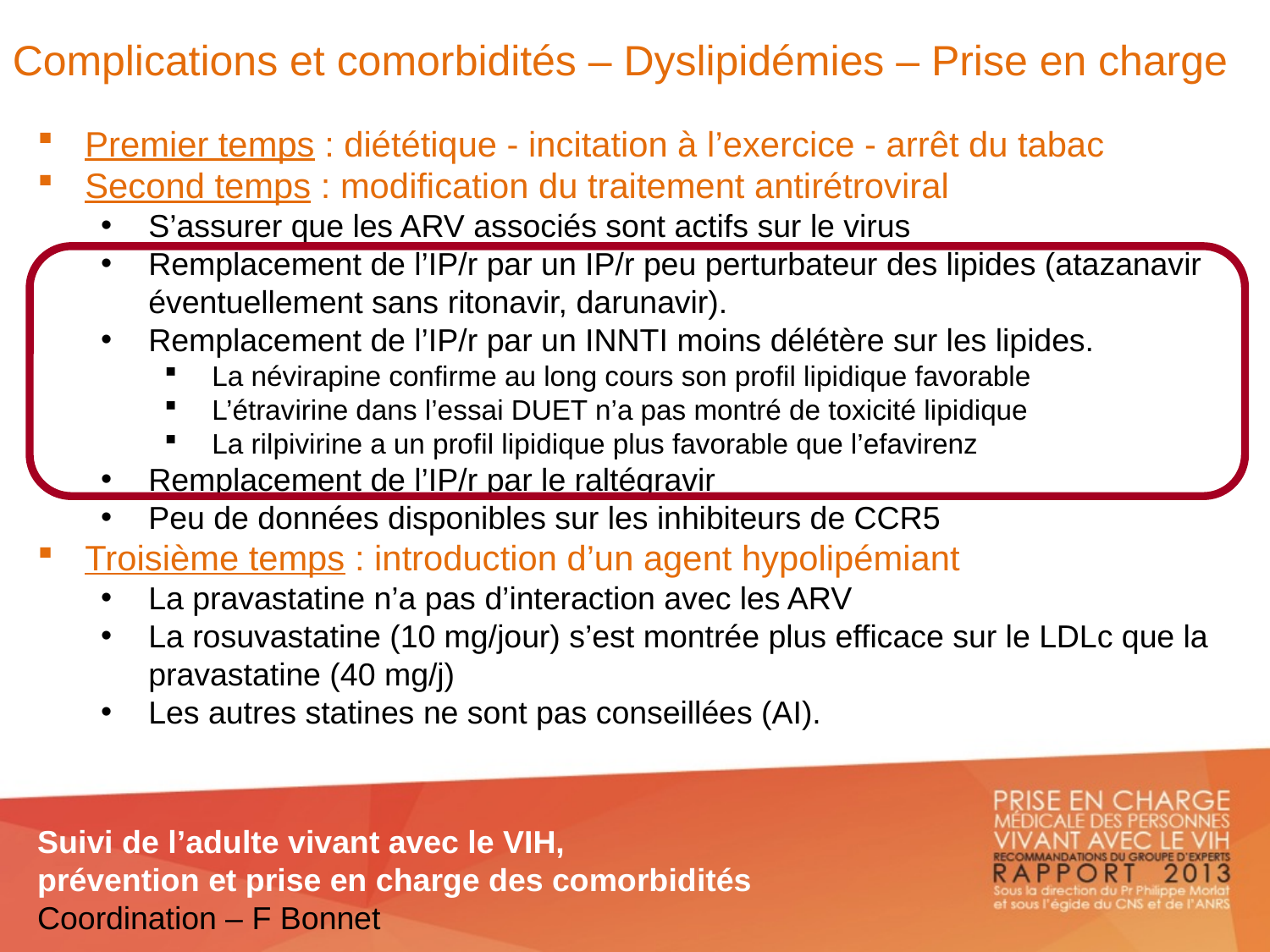

Complications et comorbidités – Dyslipidémies – Prise en charge
Premier temps : diététique - incitation à l’exercice - arrêt du tabac
Second temps : modification du traitement antirétroviral
S’assurer que les ARV associés sont actifs sur le virus
Remplacement de l’IP/r par un IP/r peu perturbateur des lipides (atazanavir éventuellement sans ritonavir, darunavir).
Remplacement de l’IP/r par un INNTI moins délétère sur les lipides.
La névirapine confirme au long cours son profil lipidique favorable
L’étravirine dans l’essai DUET n’a pas montré de toxicité lipidique
La rilpivirine a un profil lipidique plus favorable que l’efavirenz
Remplacement de l’IP/r par le raltégravir
Peu de données disponibles sur les inhibiteurs de CCR5
Troisième temps : introduction d’un agent hypolipémiant
La pravastatine n’a pas d’interaction avec les ARV
La rosuvastatine (10 mg/jour) s’est montrée plus efficace sur le LDLc que la pravastatine (40 mg/j)
Les autres statines ne sont pas conseillées (AI).

Suivi de l’adulte vivant avec le VIH,
prévention et prise en charge des comorbidités
Coordination – F Bonnet